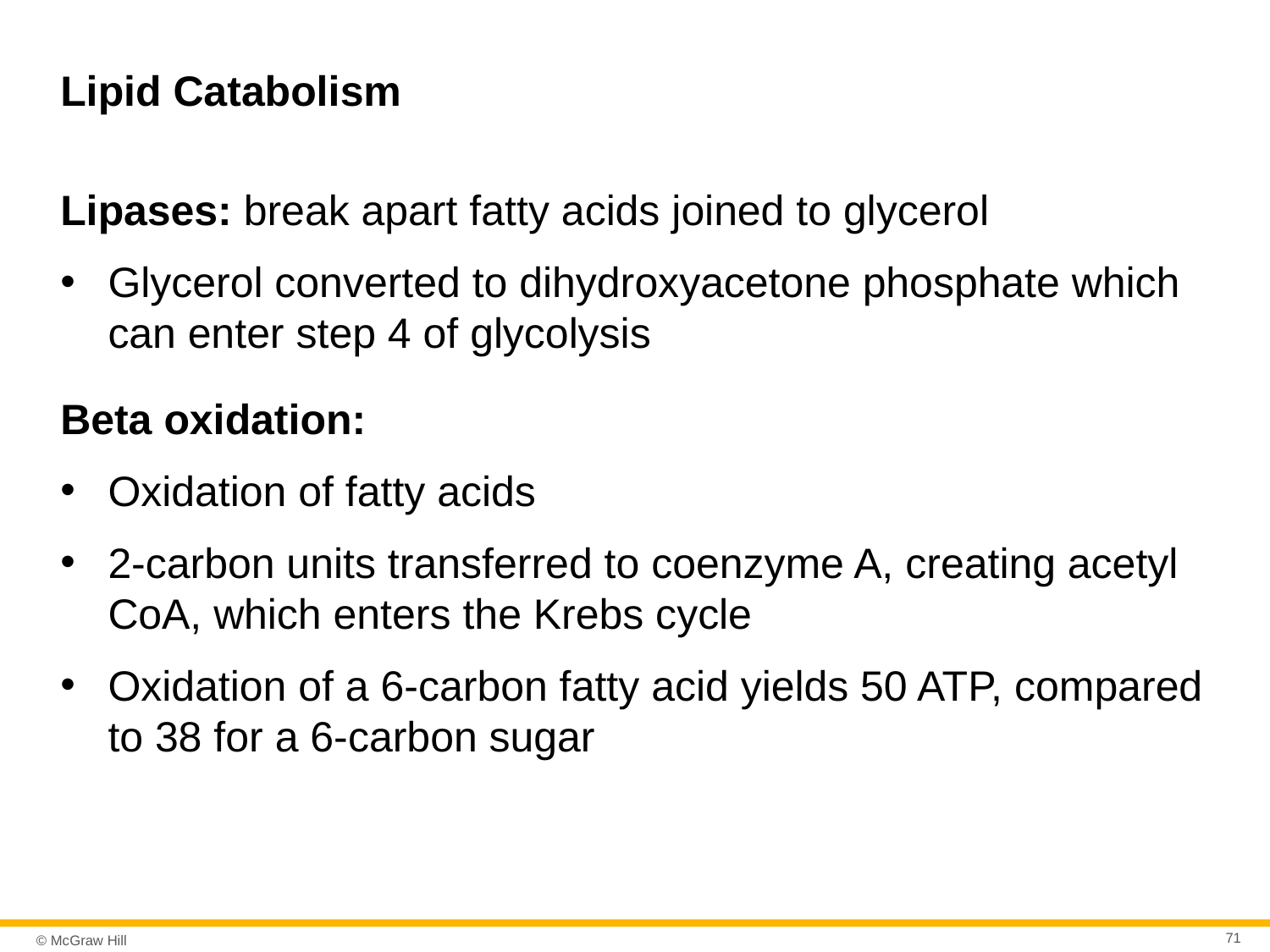

# Lipid Catabolism
Lipases: break apart fatty acids joined to glycerol
Glycerol converted to dihydroxyacetone phosphate which can enter step 4 of glycolysis
Beta oxidation:
Oxidation of fatty acids
2-carbon units transferred to coenzyme A, creating acetyl CoA, which enters the Krebs cycle
Oxidation of a 6-carbon fatty acid yields 50 ATP, compared to 38 for a 6-carbon sugar